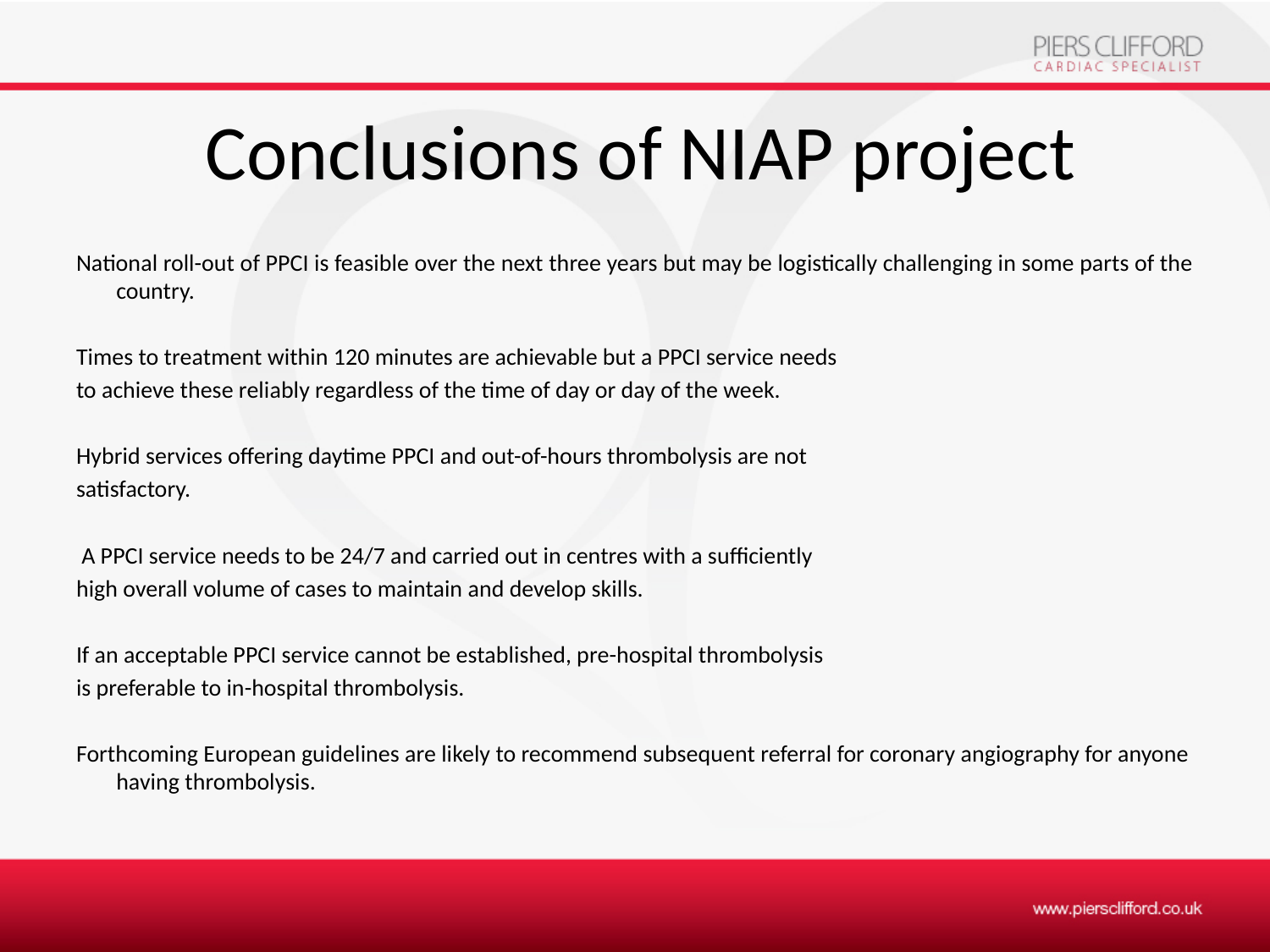

# Conclusions of NIAP project

National roll-out of PPCI is feasible over the next three years but may be logistically challenging in some parts of the country.

Times to treatment within 120 minutes are achievable but a PPCI service needs
to achieve these reliably regardless of the time of day or day of the week.

Hybrid services offering daytime PPCI and out-of-hours thrombolysis are not
satisfactory.

 A PPCI service needs to be 24/7 and carried out in centres with a sufficiently
high overall volume of cases to maintain and develop skills.

If an acceptable PPCI service cannot be established, pre-hospital thrombolysis
is preferable to in-hospital thrombolysis.

Forthcoming European guidelines are likely to recommend subsequent referral for coronary angiography for anyone having thrombolysis.